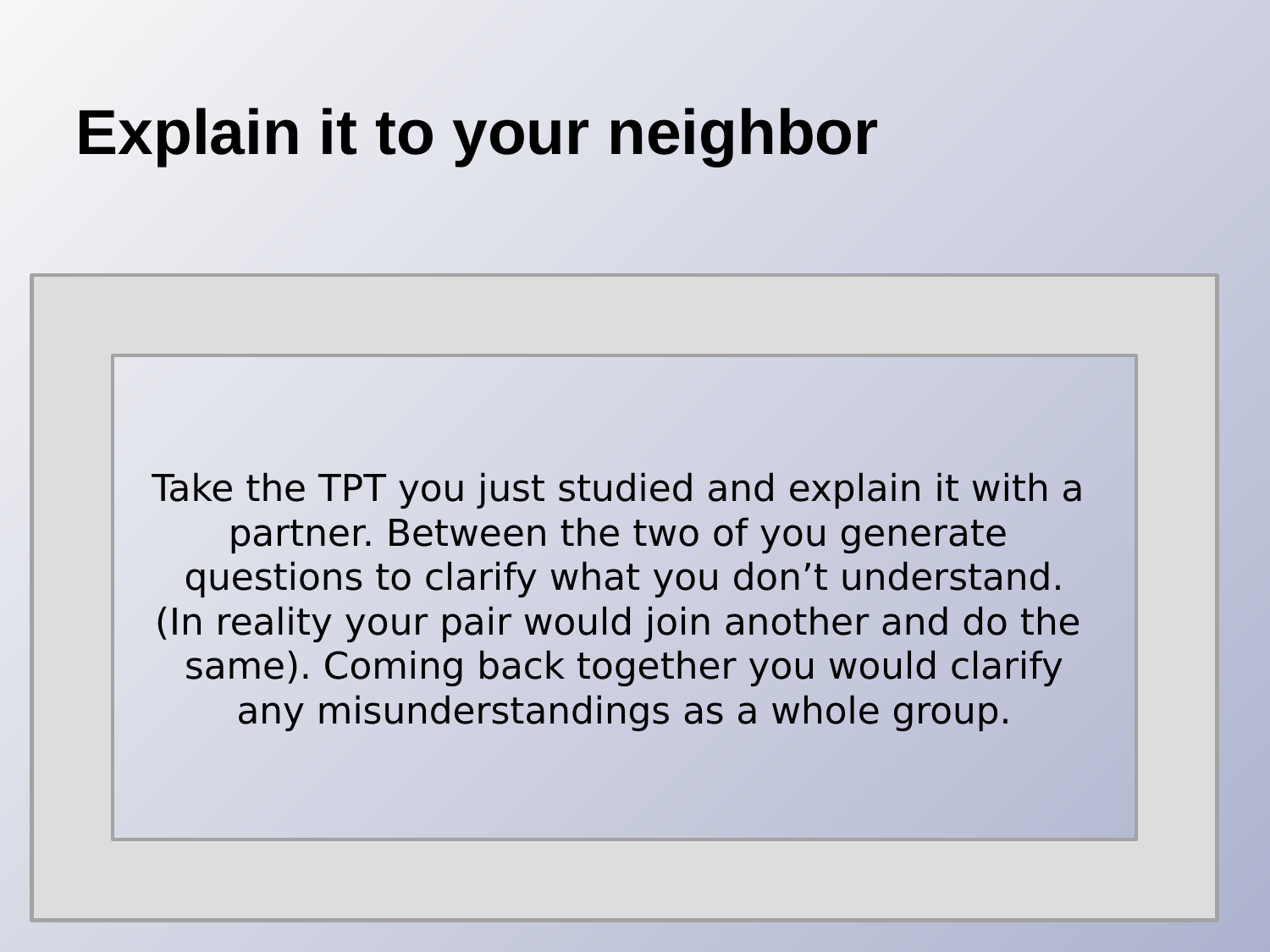

Explain it to your neighbor
Take the TPT you just studied and explain it with a
partner. Between the two of you generate
questions to clarify what you don’t understand.
(In reality your pair would join another and do the
same). Coming back together you would clarify
any misunderstandings as a whole group.